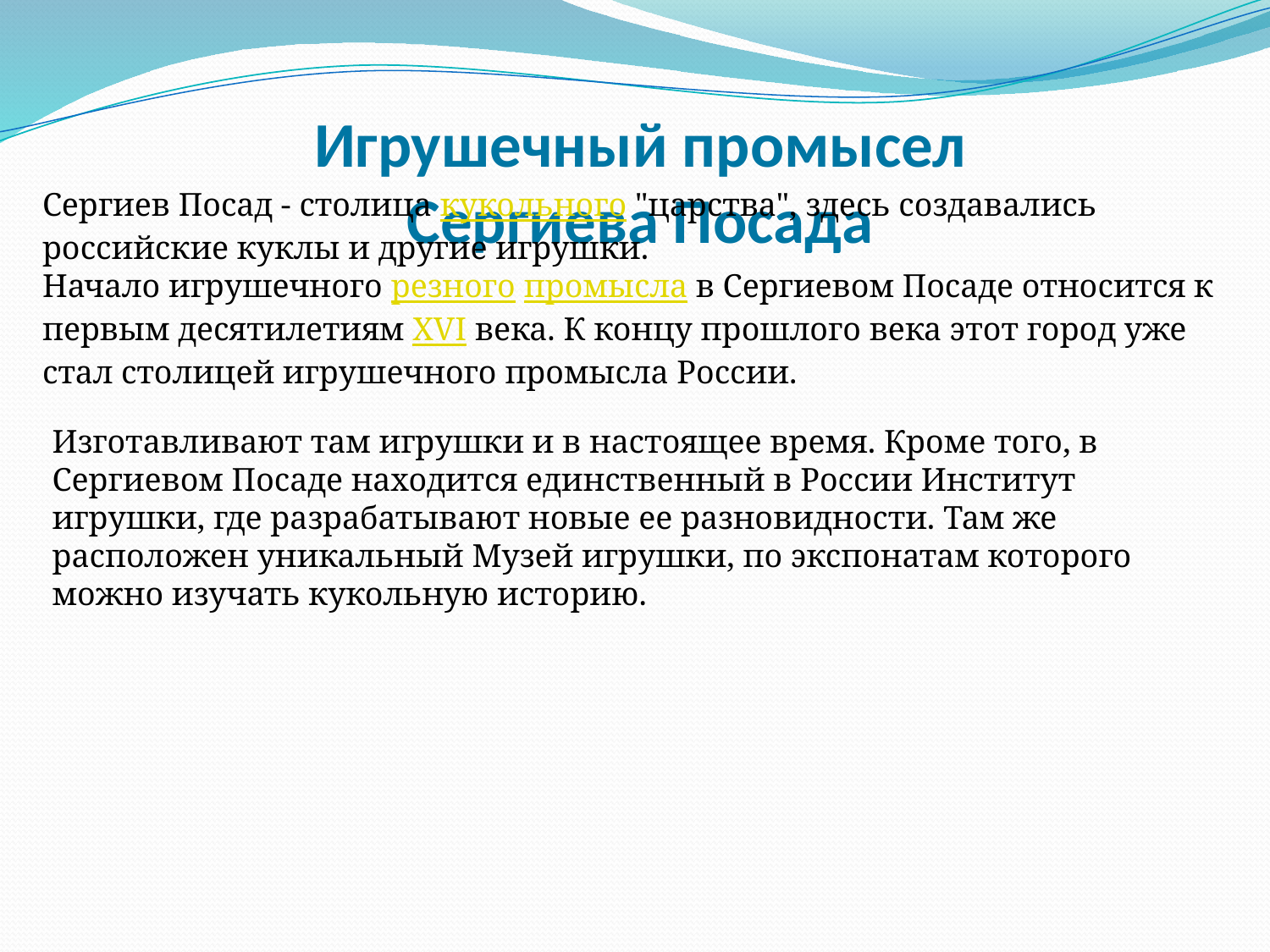

# Игрушечный промысел Сергиева Посада
Сергиев Посад - столица кукольного "царства", здесь создавались российские куклы и другие игрушки.
Начало игрушечного резного промысла в Сергиевом Посаде относится к первым десятилетиям XVI века. К концу прошлого века этот город уже стал столицей игрушечного промысла России.

Изготавливают там игрушки и в настоящее время. Кроме того, в Сергиевом Посаде находится единственный в России Институт игрушки, где разрабатывают новые ее разновидности. Там же расположен уникальный Музей игрушки, по экспонатам которого можно изучать кукольную историю.